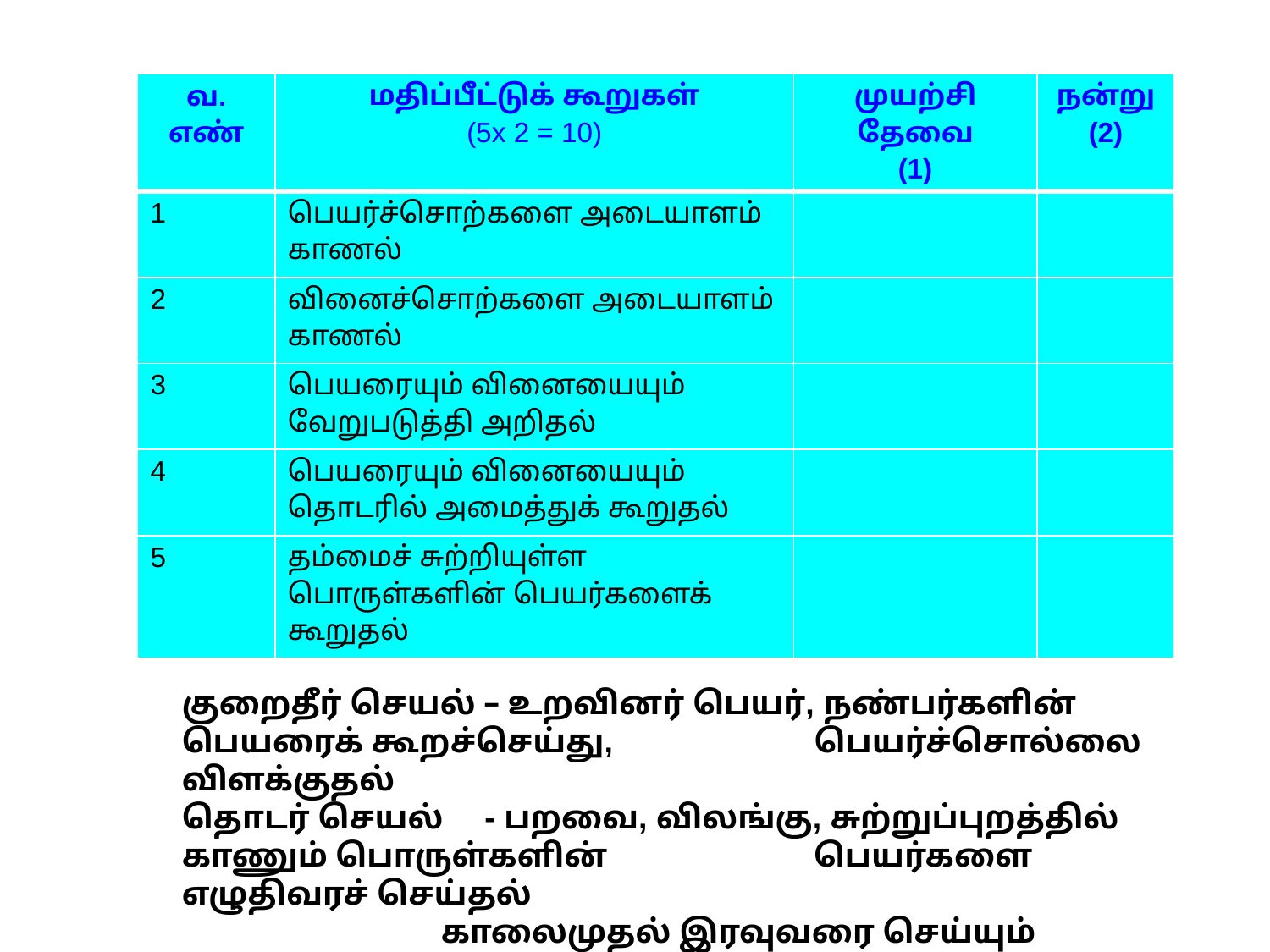

| வ. எண் | மதிப்பீட்டுக் கூறுகள் (5x 2 = 10) | முயற்சி தேவை (1) | நன்று (2) |
| --- | --- | --- | --- |
| 1 | பெயர்ச்சொற்களை அடையாளம் காணல் |  |  |
| 2 | வினைச்சொற்களை அடையாளம் காணல் |  |  |
| 3 | பெயரையும் வினையையும் வேறுபடுத்தி அறிதல் |  |  |
| 4 | பெயரையும் வினையையும் தொடரில் அமைத்துக் கூறுதல் |  |  |
| 5 | தம்மைச் சுற்றியுள்ள பொருள்களின் பெயர்களைக் கூறுதல் |  |  |
குறைதீர் செயல் – உறவினர் பெயர், நண்பர்களின் பெயரைக் கூறச்செய்து, 	              பெயர்ச்சொல்லை விளக்குதல்
தொடர் செயல்     - பறவை, விலங்கு, சுற்றுப்புறத்தில் காணும் பொருள்களின் 	               பெயர்களை எழுதிவரச் செய்தல்
	                காலைமுதல் இரவுவரை செய்யும் செயல்களை 			எழுதிவரச்செய்தல்